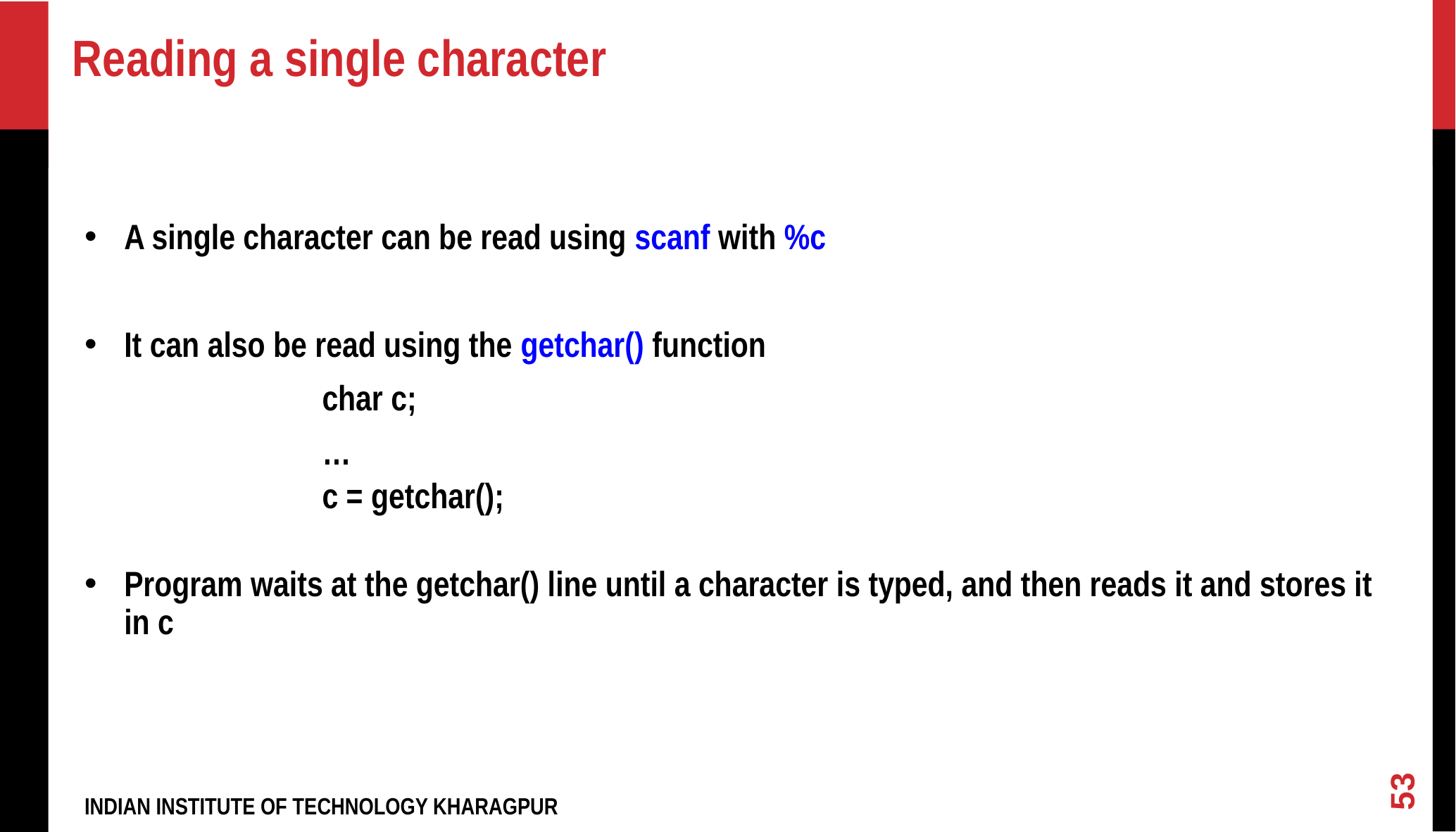

Reading a single character
A single character can be read using scanf with %c

It can also be read using the getchar() function
char c;
…
c = getchar();

Program waits at the getchar() line until a character is typed, and then reads it and stores it in c
53
INDIAN INSTITUTE OF TECHNOLOGY KHARAGPUR